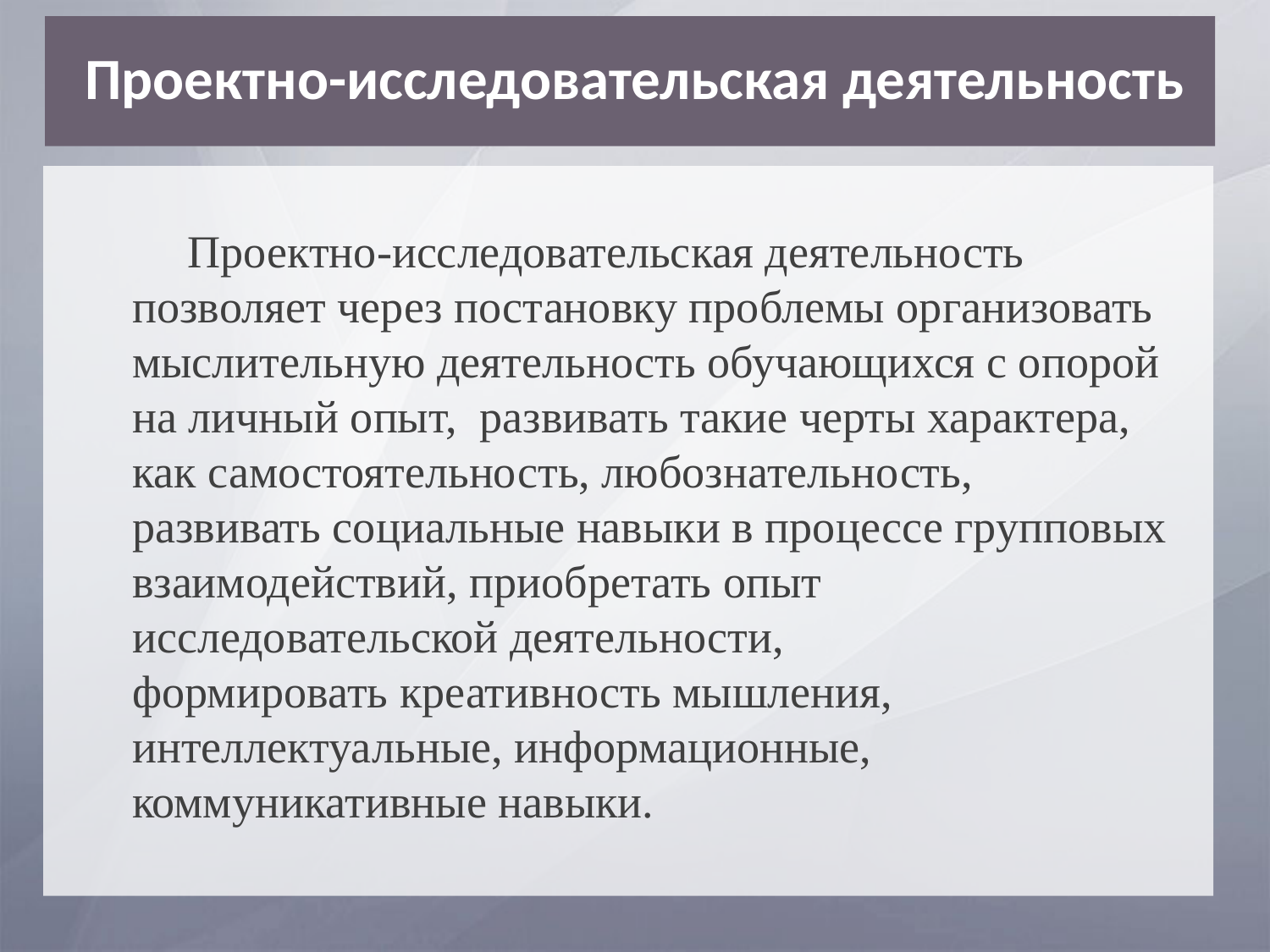

Проектно-исследовательская деятельность

         Проектно-исследовательская деятельность позволяет через постановку проблемы организовать мыслительную деятельность обучающихся с опорой на личный опыт,  развивать такие черты характера, как самостоятельность, любознательность, развивать социальные навыки в процессе групповых взаимодействий, приобретать опыт исследовательской деятельности, формировать креативность мышления, интеллектуальные, информационные, коммуникативные навыки.